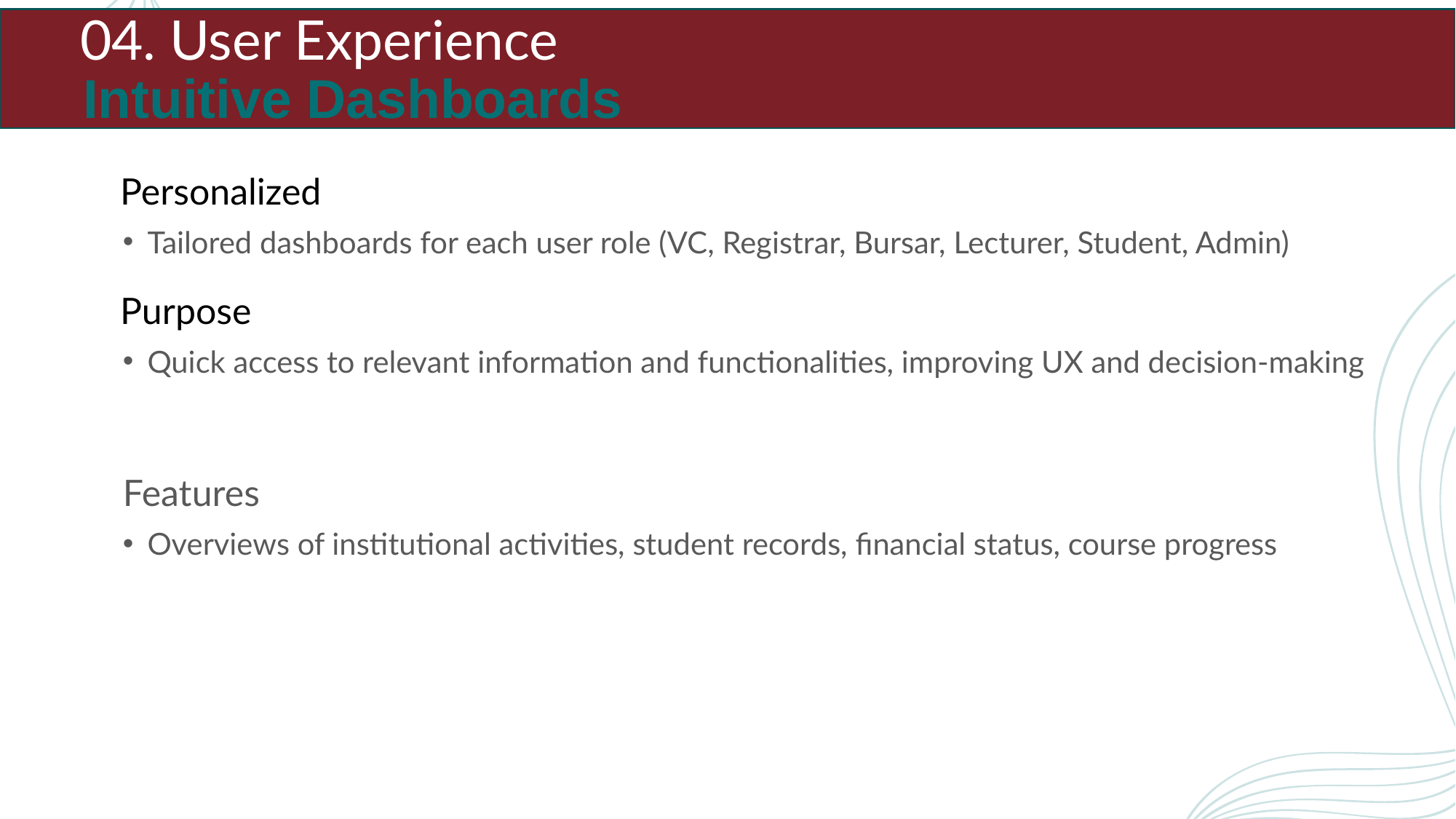

04. User Experience

# Intuitive Dashboards
    Personalized
Tailored dashboards for each user role (VC, Registrar, Bursar, Lecturer, Student, Admin)
    Purpose
Quick access to relevant information and functionalities, improving UX and decision-making

Features
Overviews of institutional activities, student records, financial status, course progress